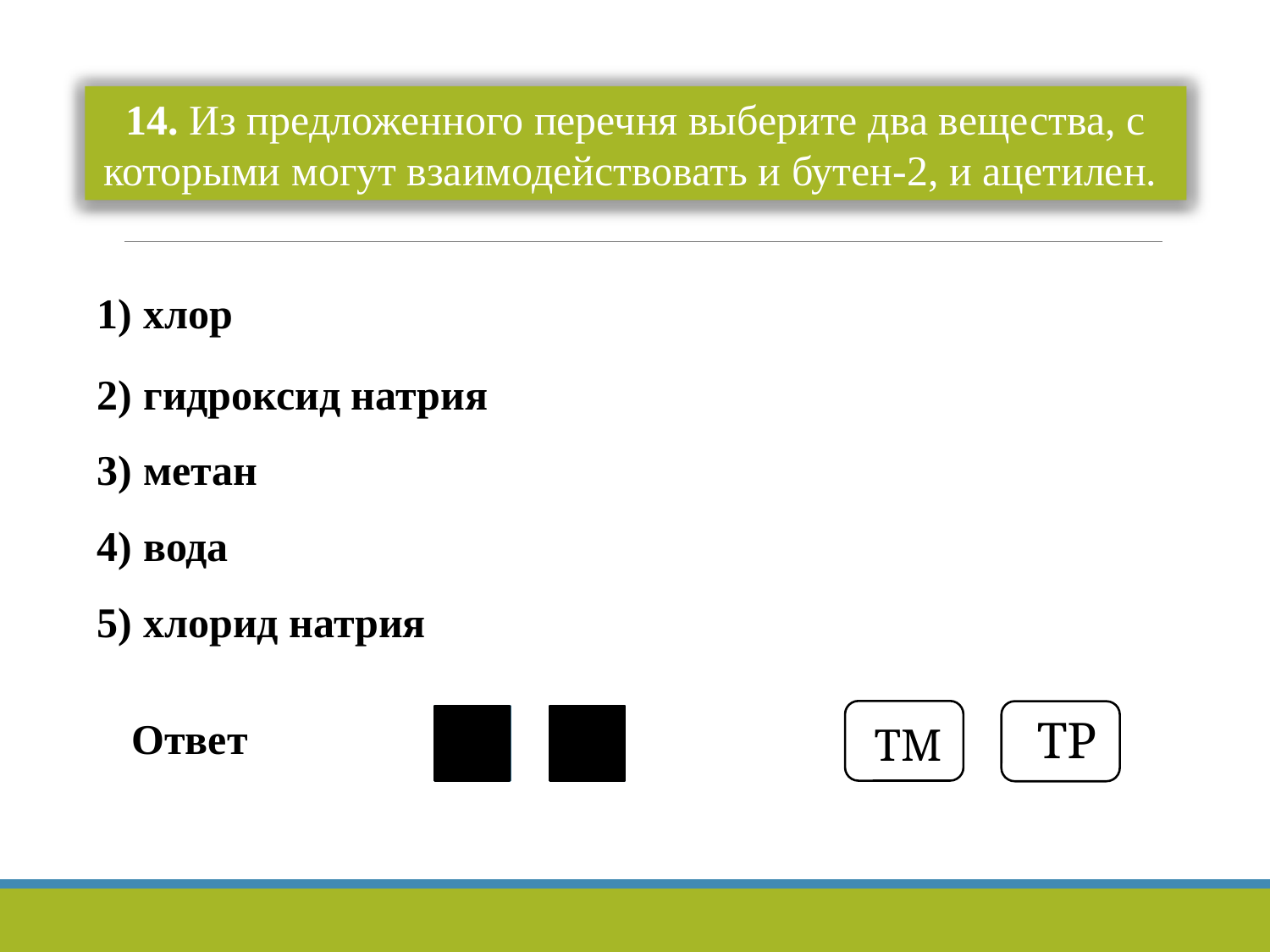

14. Из предложенного перечня выберите два вещества, с которыми могут взаимодействовать и бутен-2, и ацетилен.
1) хлор

2) гидроксид натрия
3) метан
4) вода
5) хлорид натрия
ТМ
ТР
   Ответ

1
4